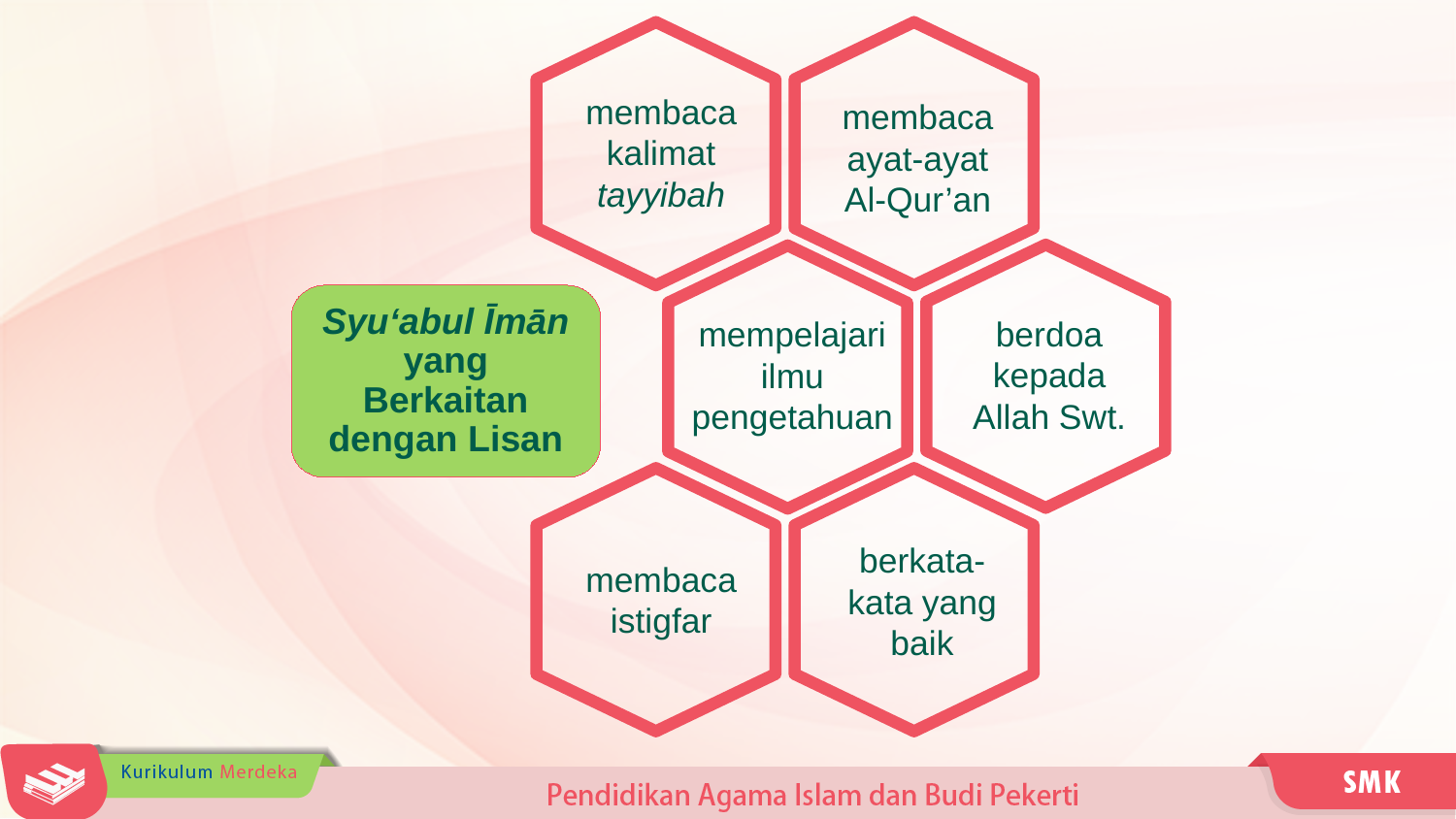

membaca kalimat tayyibah

membaca ayat-ayat Al-Qur’an

berdoa kepada Allah Swt.

mempelajari ilmu pengetahuan
Syu‘abul Īmān yang Berkaitan dengan Lisan

membaca istigfar

berkata-kata yang baik